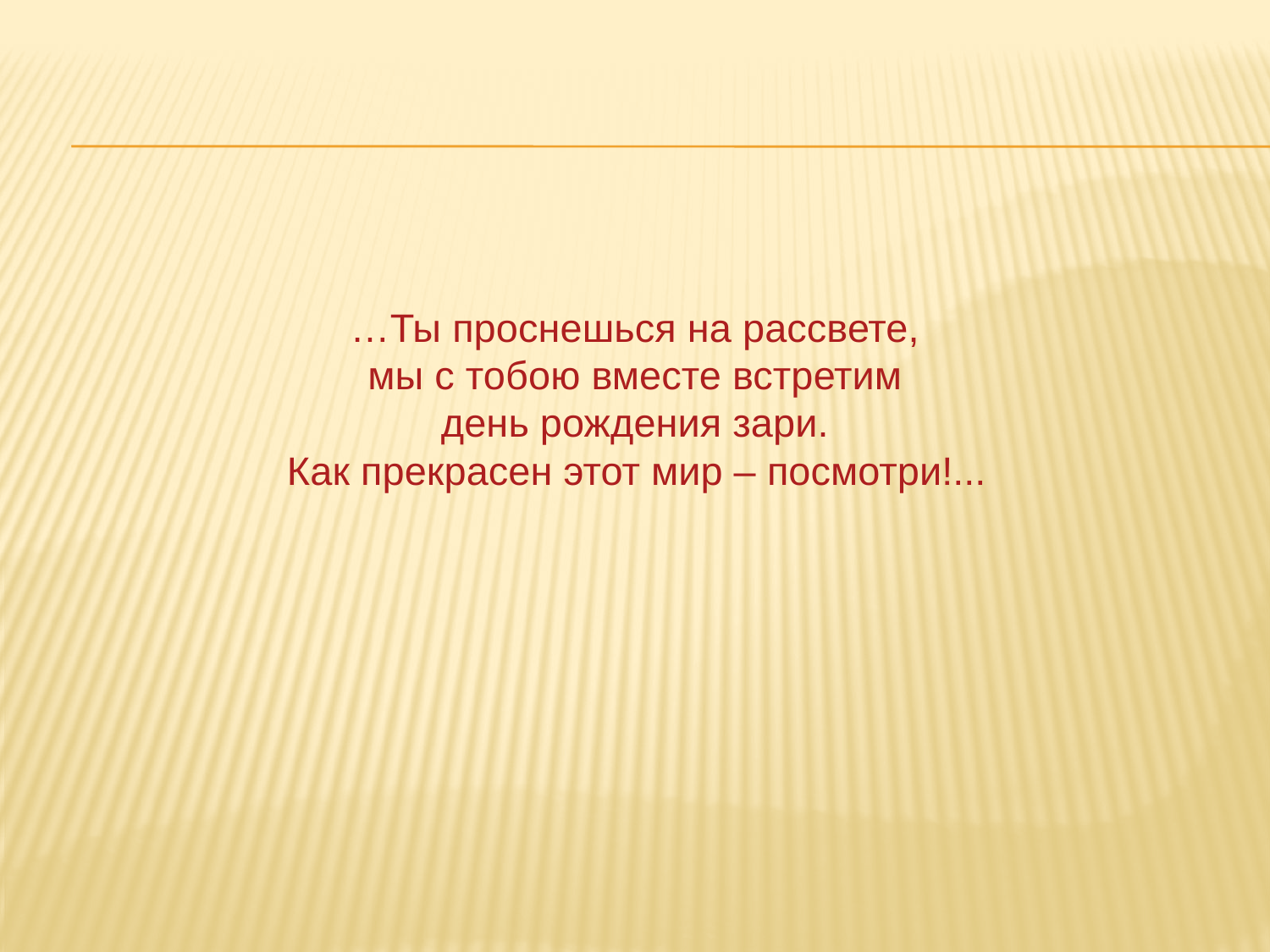

# …Ты проснешься на рассвете, мы с тобою вместе встретим день рождения зари. Как прекрасен этот мир – посмотри!...